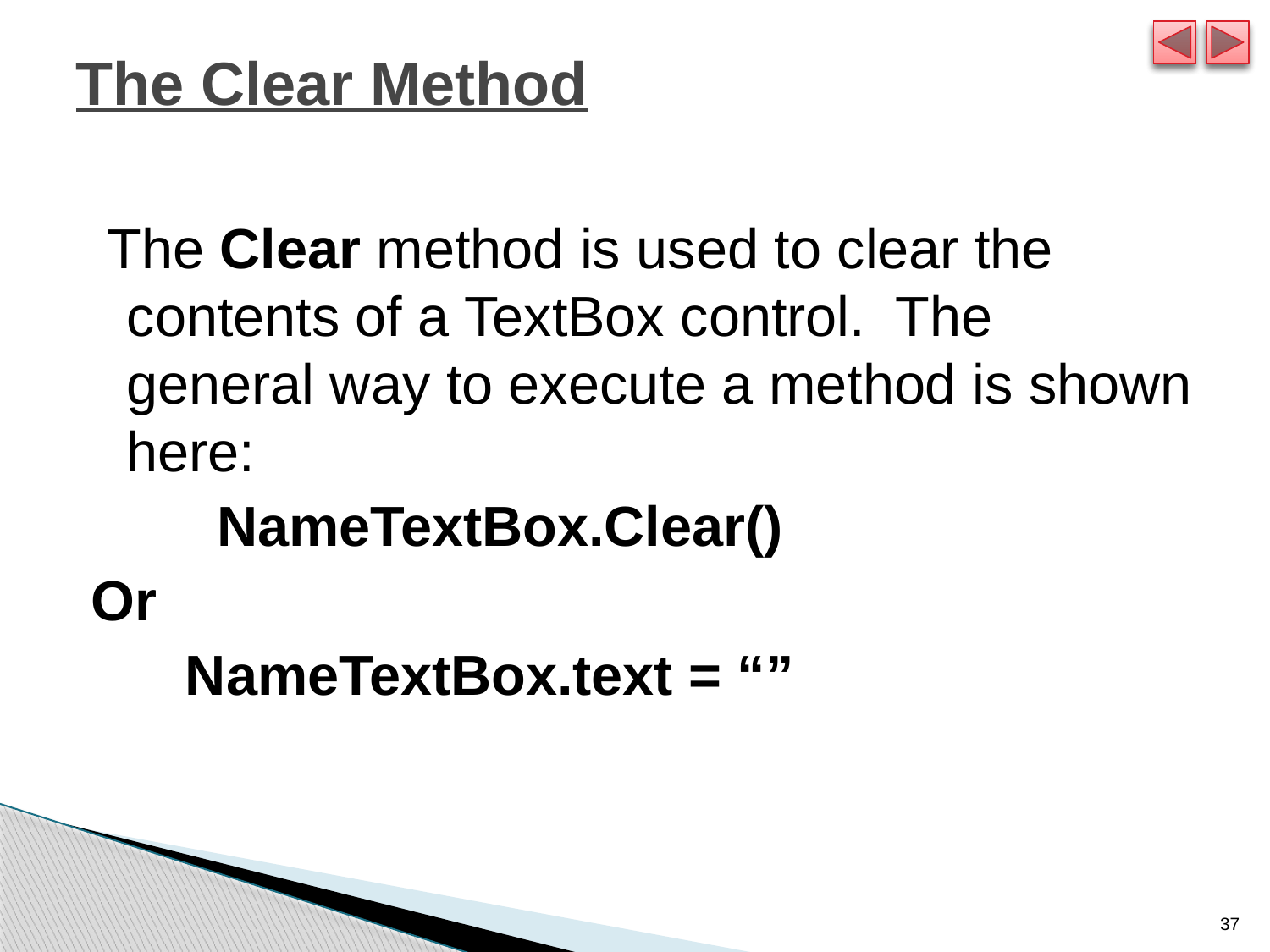

# The Clear Method
 The Clear method is used to clear the contents of a TextBox control.  The general way to execute a method is shown here:
        NameTextBox.Clear()
Or
      NameTextBox.text = “”
37